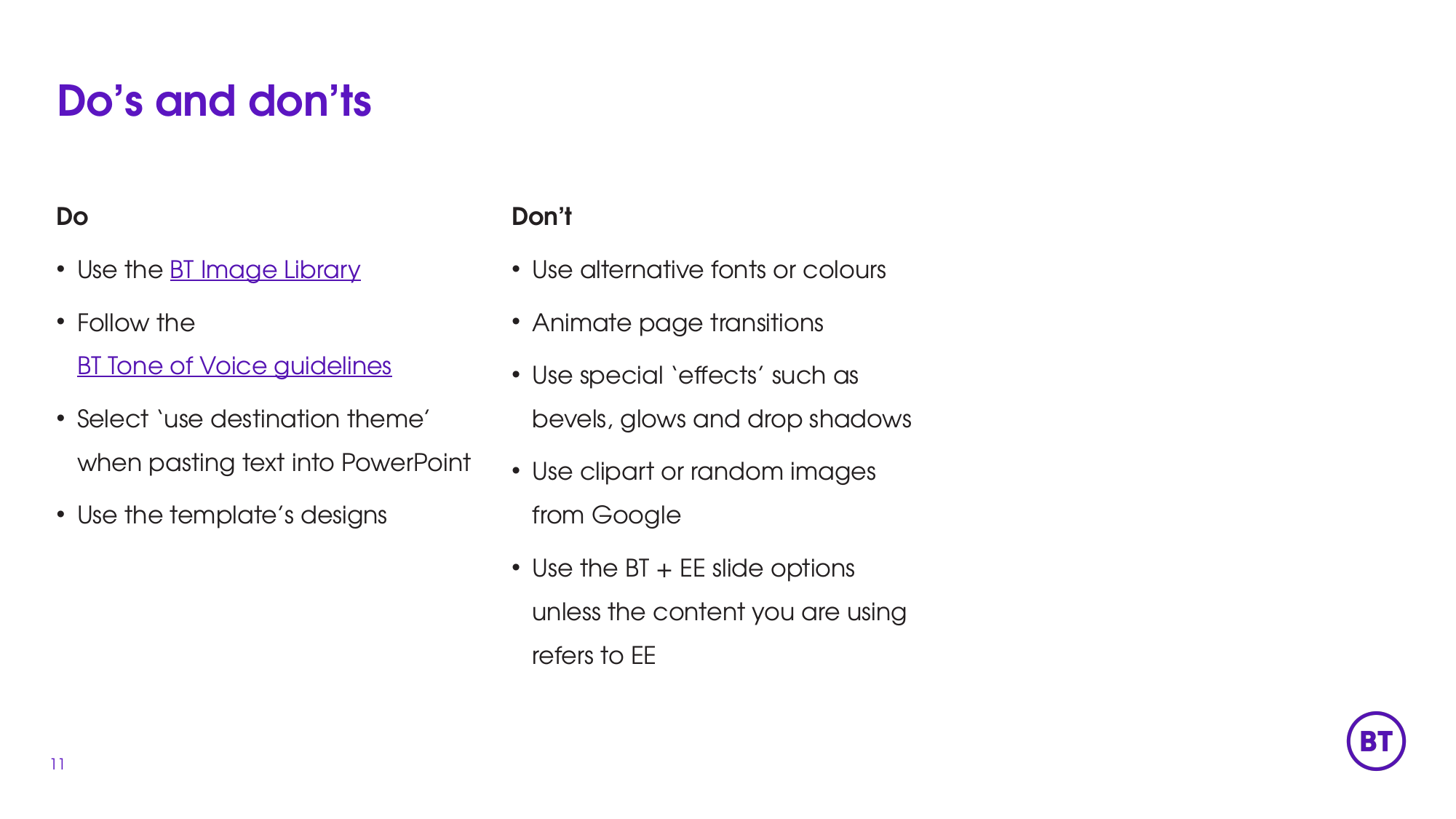

# Do’s and don’ts
Do
Use the BT Image Library
Follow the BT Tone of Voice guidelines
Select ‘use destination theme’ when pasting text into PowerPoint
Use the template’s designs

Don’t
Use alternative fonts or colours
Animate page transitions
Use special ‘effects’ such as bevels, glows and drop shadows
Use clipart or random images from Google
Use the BT + EE slide options unless the content you are using refers to EE